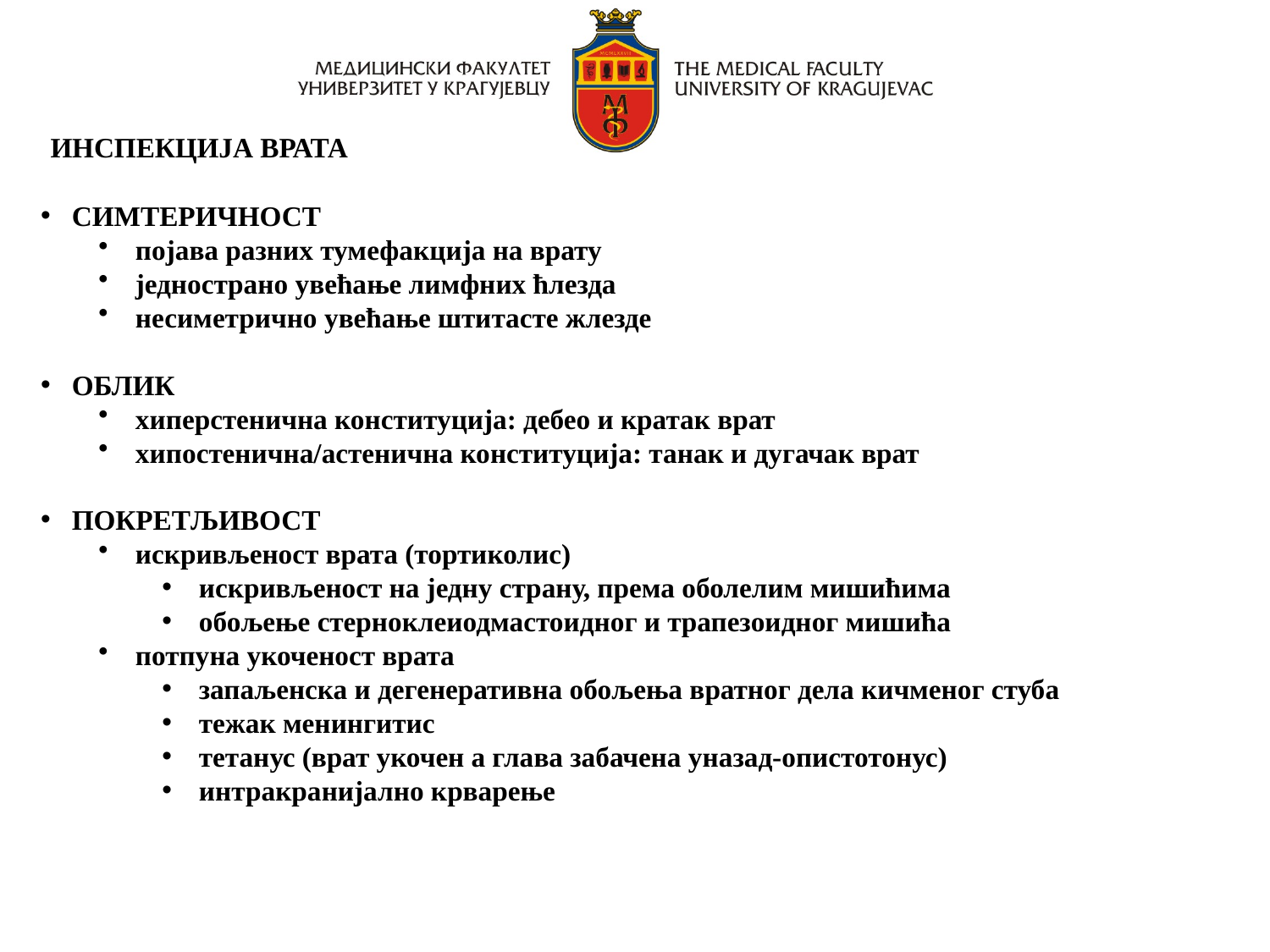

ИНСПЕКЦИЈА ВРАТА

 СИМТЕРИЧНОСТ
 појава разних тумефакција на врату
 једнострано увећање лимфних ћлезда
 несиметрично увећање штитасте жлезде

 ОБЛИК
 хиперстенична конституција: дебео и кратак врат
 хипостенична/астенична конституција: танак и дугачак врат

 ПОКРЕТЉИВОСТ
 искривљеност врата (тортиколис)
 искривљеност на једну страну, према оболелим мишићима
 обољење стерноклеиодмастоидног и трапезоидног мишића
 потпуна укоченост врата
 запаљенска и дегенеративна обољења вратног дела кичменог стуба
 тежак менингитис
 тетанус (врат укочен а глава забачена уназад-опистотонус)
 интракранијално крварење